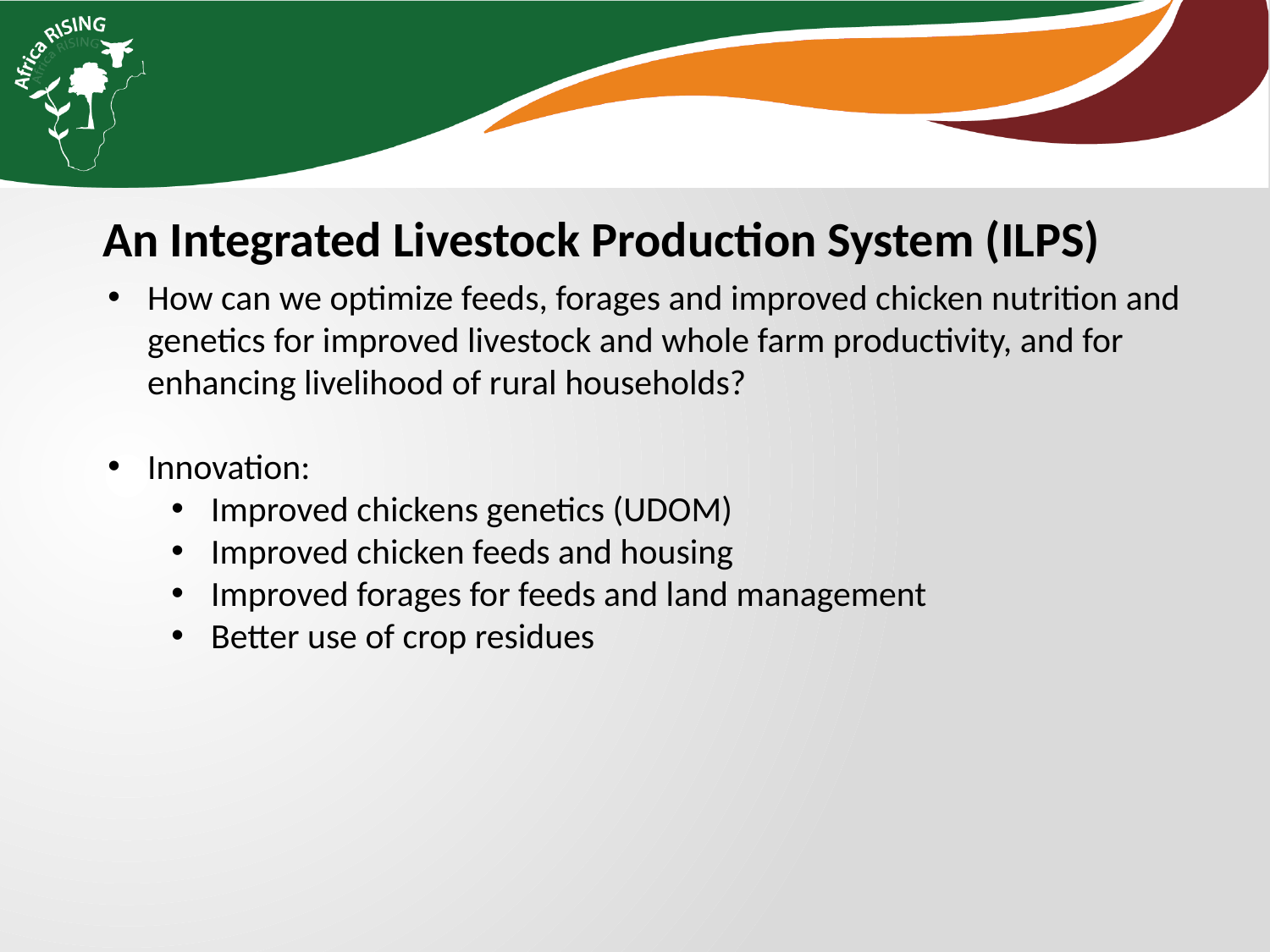

An Integrated Livestock Production System (ILPS)
How can we optimize feeds, forages and improved chicken nutrition and genetics for improved livestock and whole farm productivity, and for enhancing livelihood of rural households?

Innovation:
Improved chickens genetics (UDOM)
Improved chicken feeds and housing
Improved forages for feeds and land management
Better use of crop residues